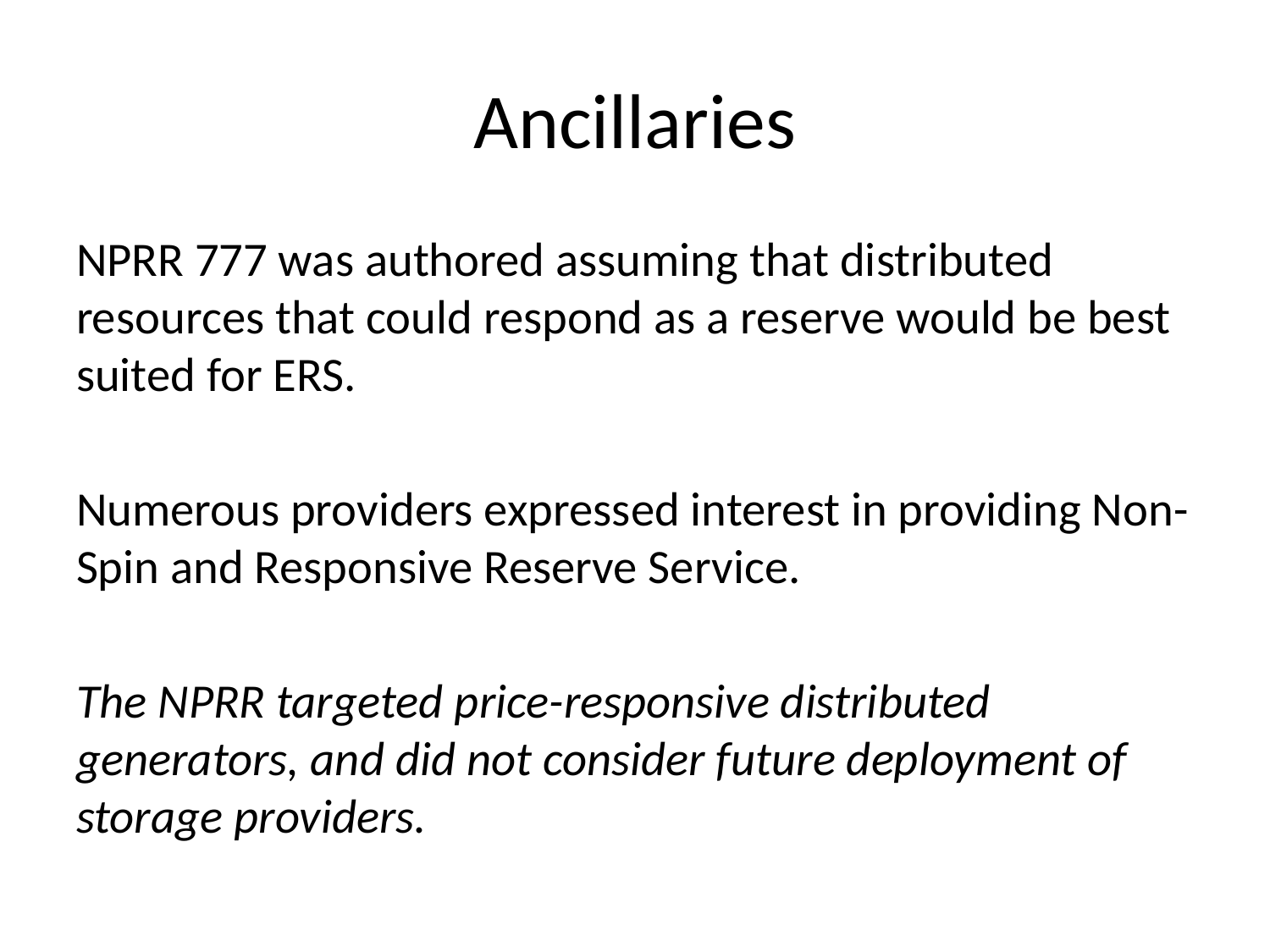

# Ancillaries
NPRR 777 was authored assuming that distributed resources that could respond as a reserve would be best suited for ERS.

Numerous providers expressed interest in providing Non-Spin and Responsive Reserve Service.

The NPRR targeted price-responsive distributed generators, and did not consider future deployment of storage providers.